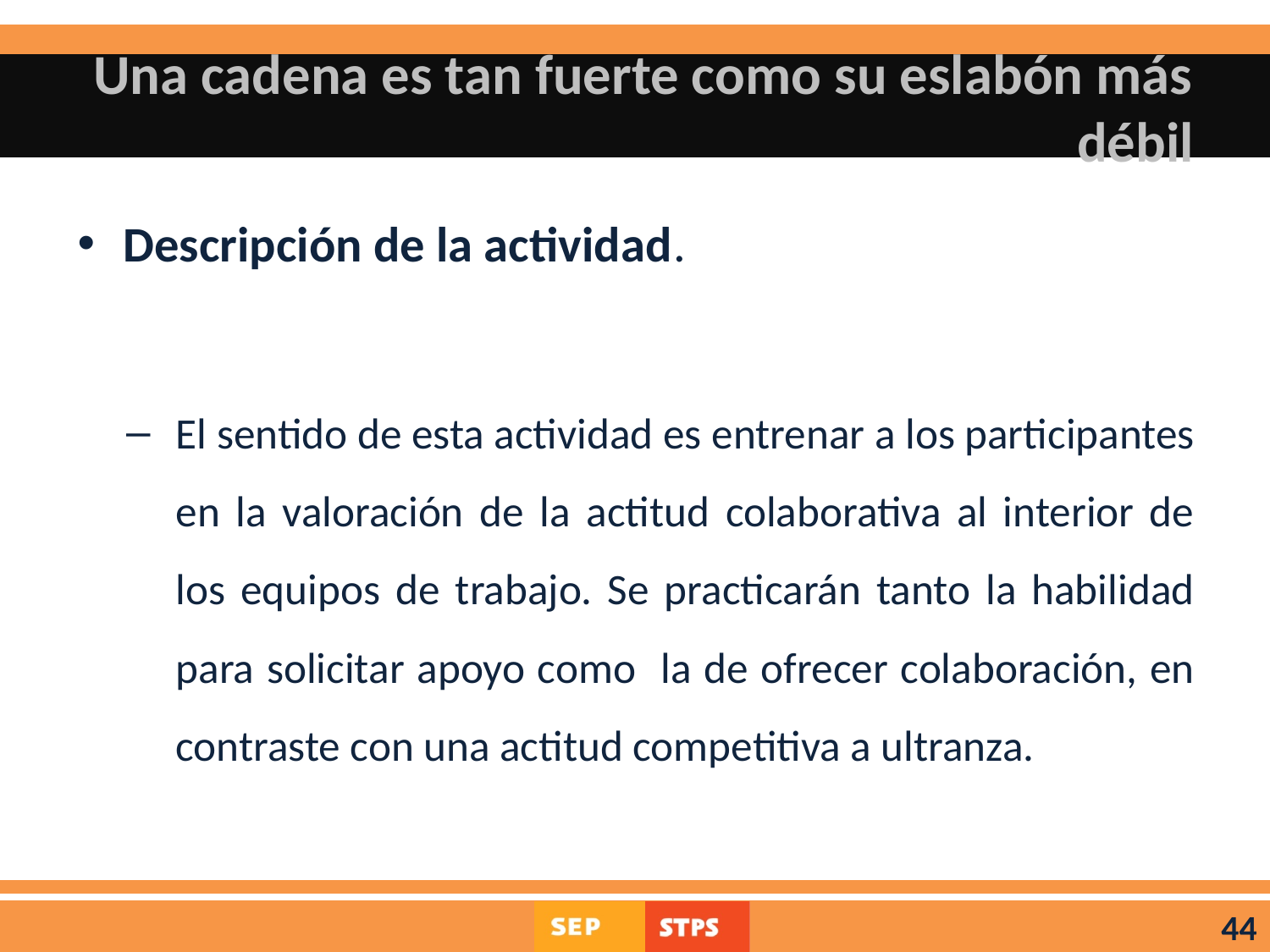

# Una cadena es tan fuerte como su eslabón más débil
Descripción de la actividad.

El sentido de esta actividad es entrenar a los participantes en la valoración de la actitud colaborativa al interior de los equipos de trabajo. Se practicarán tanto la habilidad para solicitar apoyo como  la de ofrecer colaboración, en contraste con una actitud competitiva a ultranza.

44